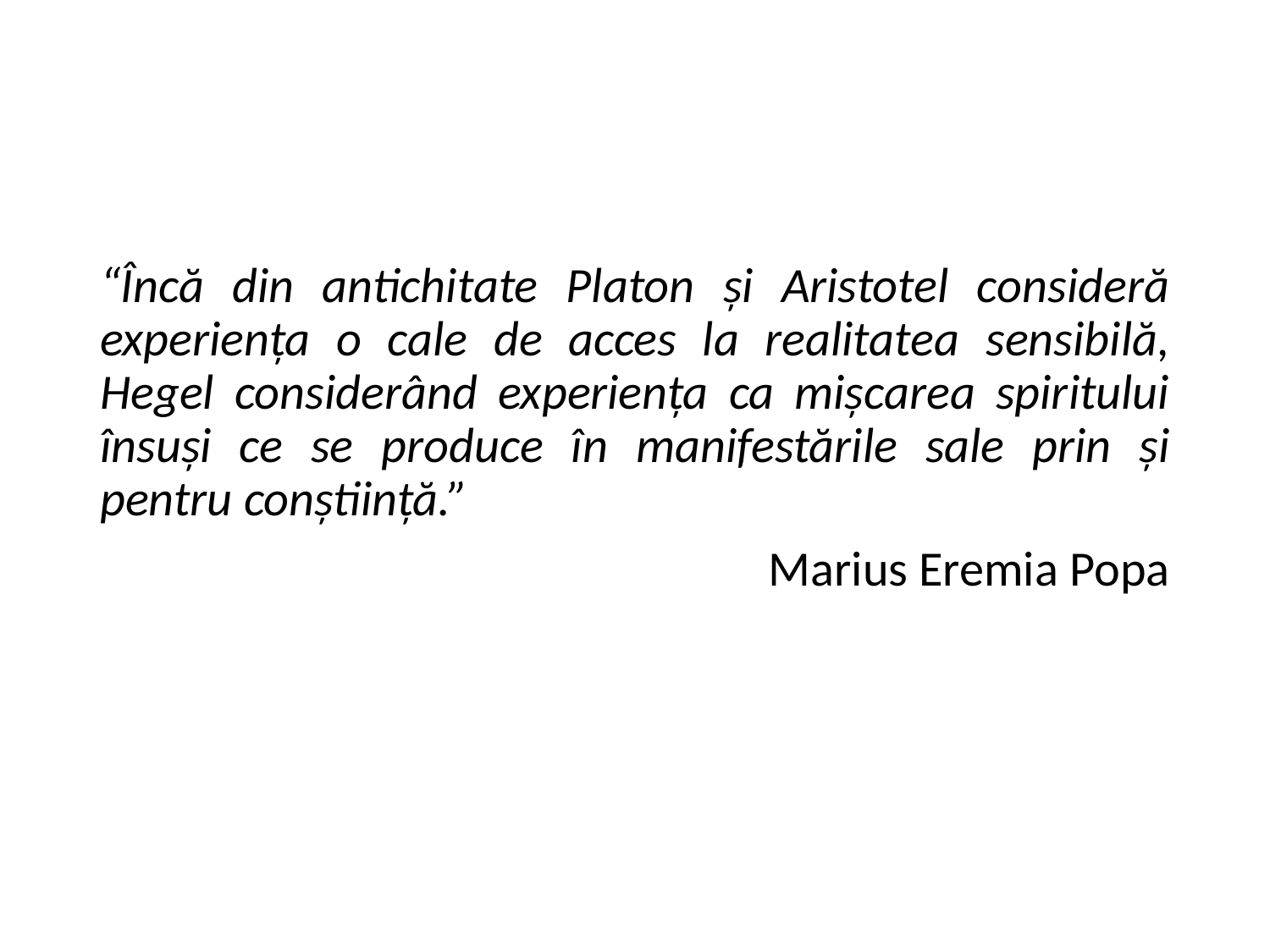

#
“Încă din antichitate Platon și Aristotel consideră experiența o cale de acces la realitatea sensibilă, Hegel considerând experiența ca mișcarea spiritului însuși ce se produce în manifestările sale prin și pentru conștiință.”
Marius Eremia Popa